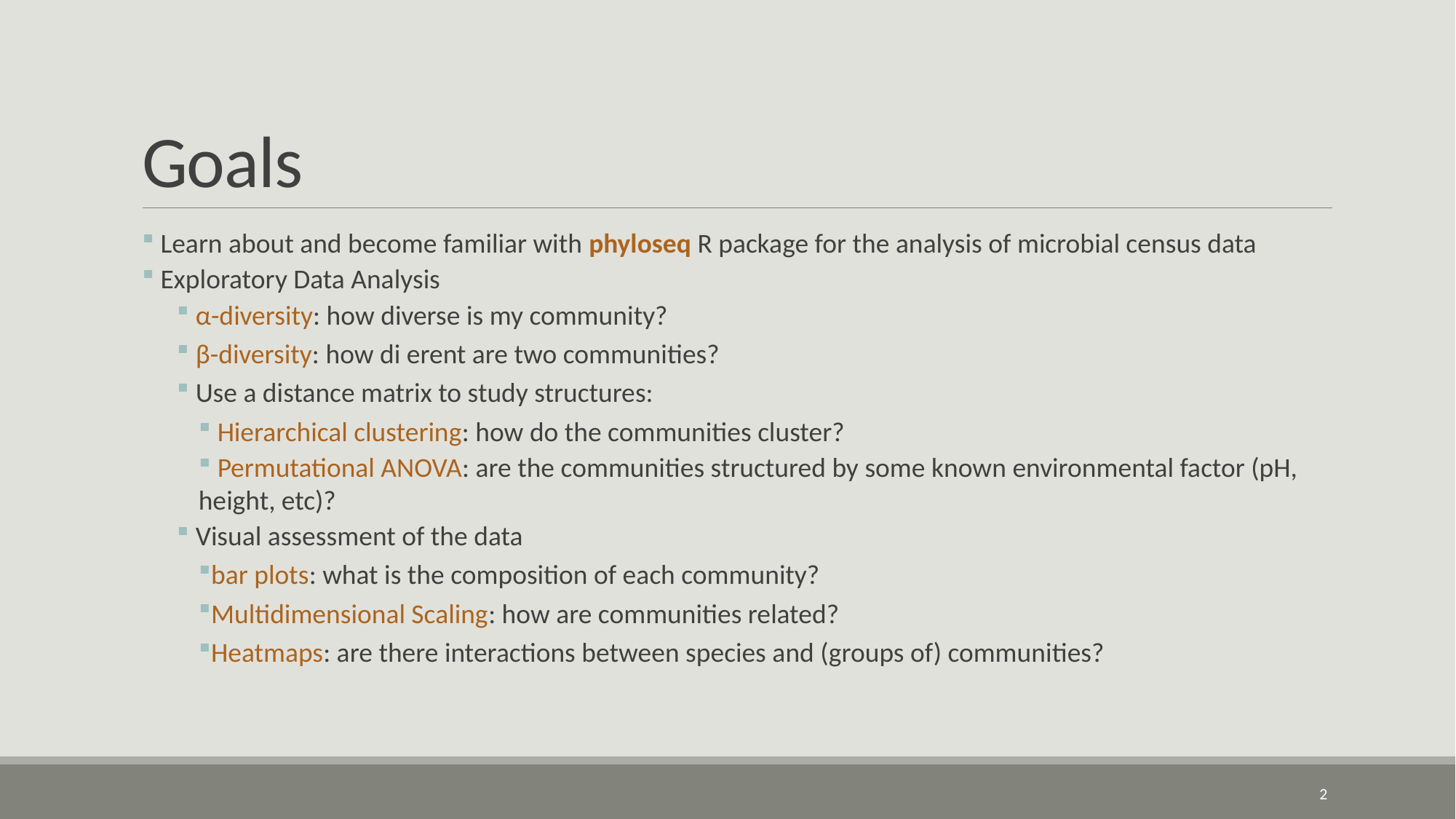

# Goals
 Learn about and become familiar with phyloseq R package for the analysis of microbial census data
 Exploratory Data Analysis
 α-diversity: how diverse is my community?
 β-diversity: how di erent are two communities?
 Use a distance matrix to study structures:
 Hierarchical clustering: how do the communities cluster?
 Permutational ANOVA: are the communities structured by some known environmental factor (pH, height, etc)?
 Visual assessment of the data
bar plots: what is the composition of each community?
Multidimensional Scaling: how are communities related?
Heatmaps: are there interactions between species and (groups of) communities?
2